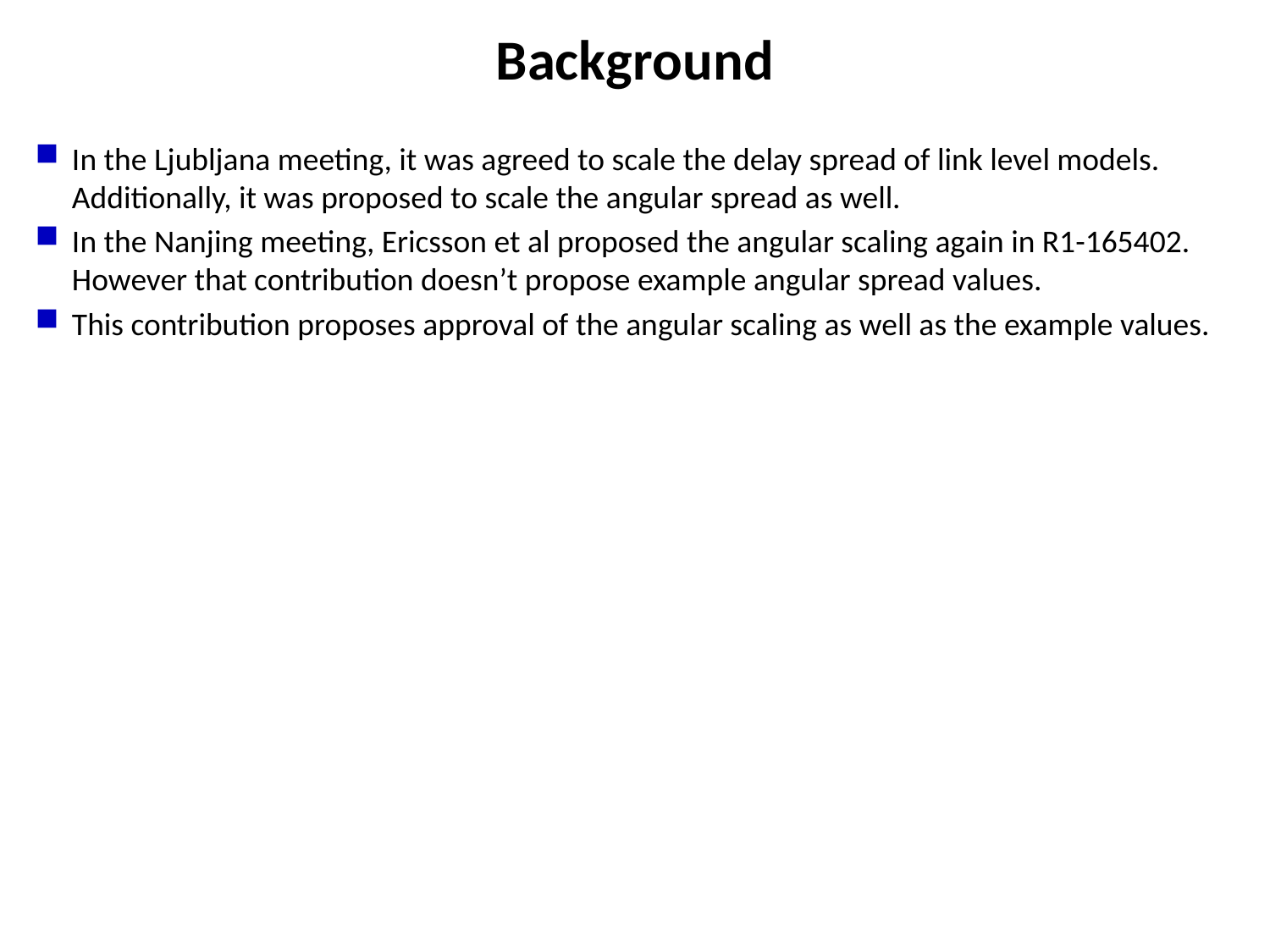

# Background
In the Ljubljana meeting, it was agreed to scale the delay spread of link level models. Additionally, it was proposed to scale the angular spread as well.
In the Nanjing meeting, Ericsson et al proposed the angular scaling again in R1-165402. However that contribution doesn’t propose example angular spread values.
This contribution proposes approval of the angular scaling as well as the example values.